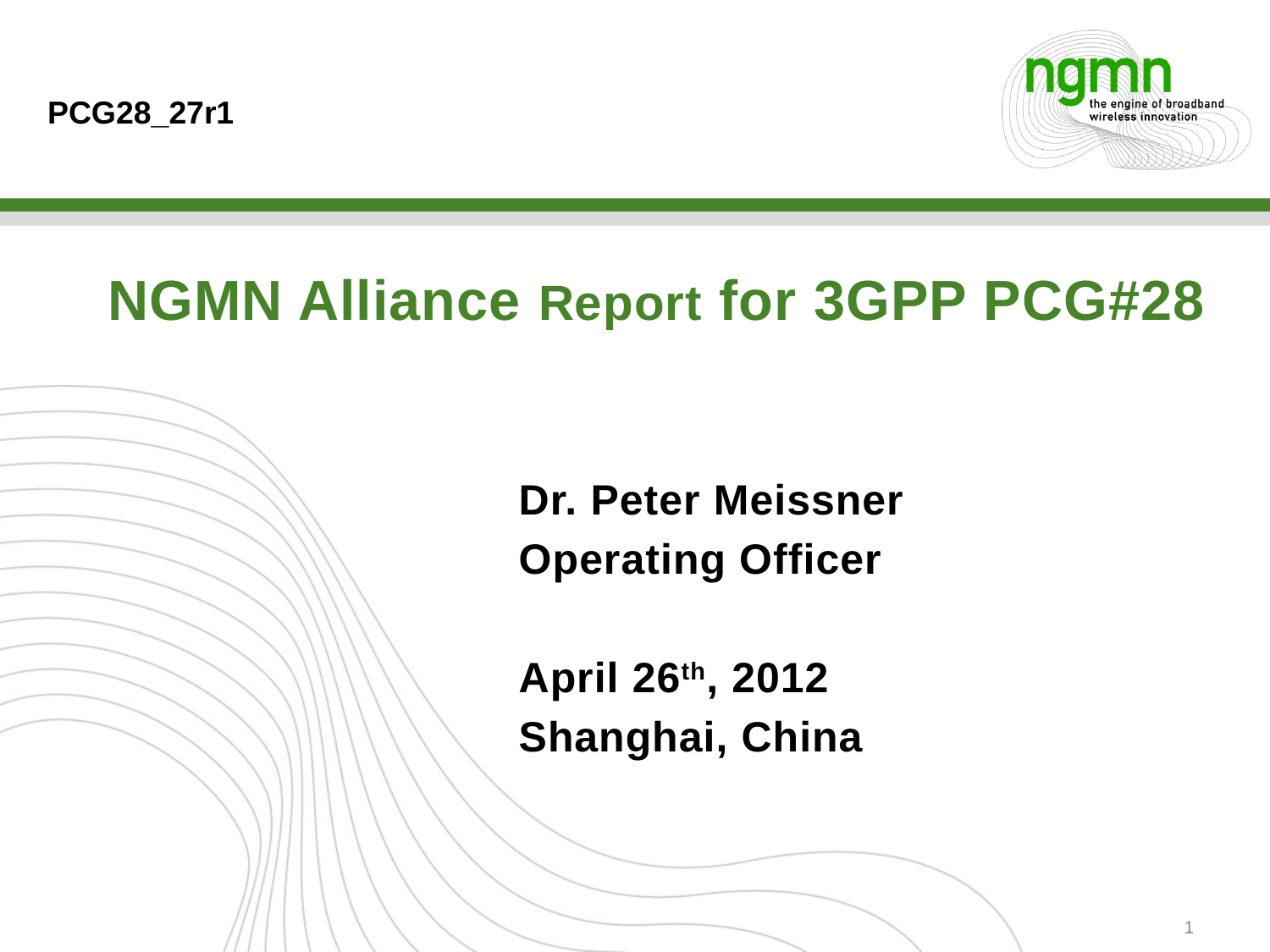

PCG28_27r1
# NGMN Alliance Report for 3GPP PCG#28
Dr. Peter Meissner
Operating Officer

April 26th, 2012
Shanghai, China
1